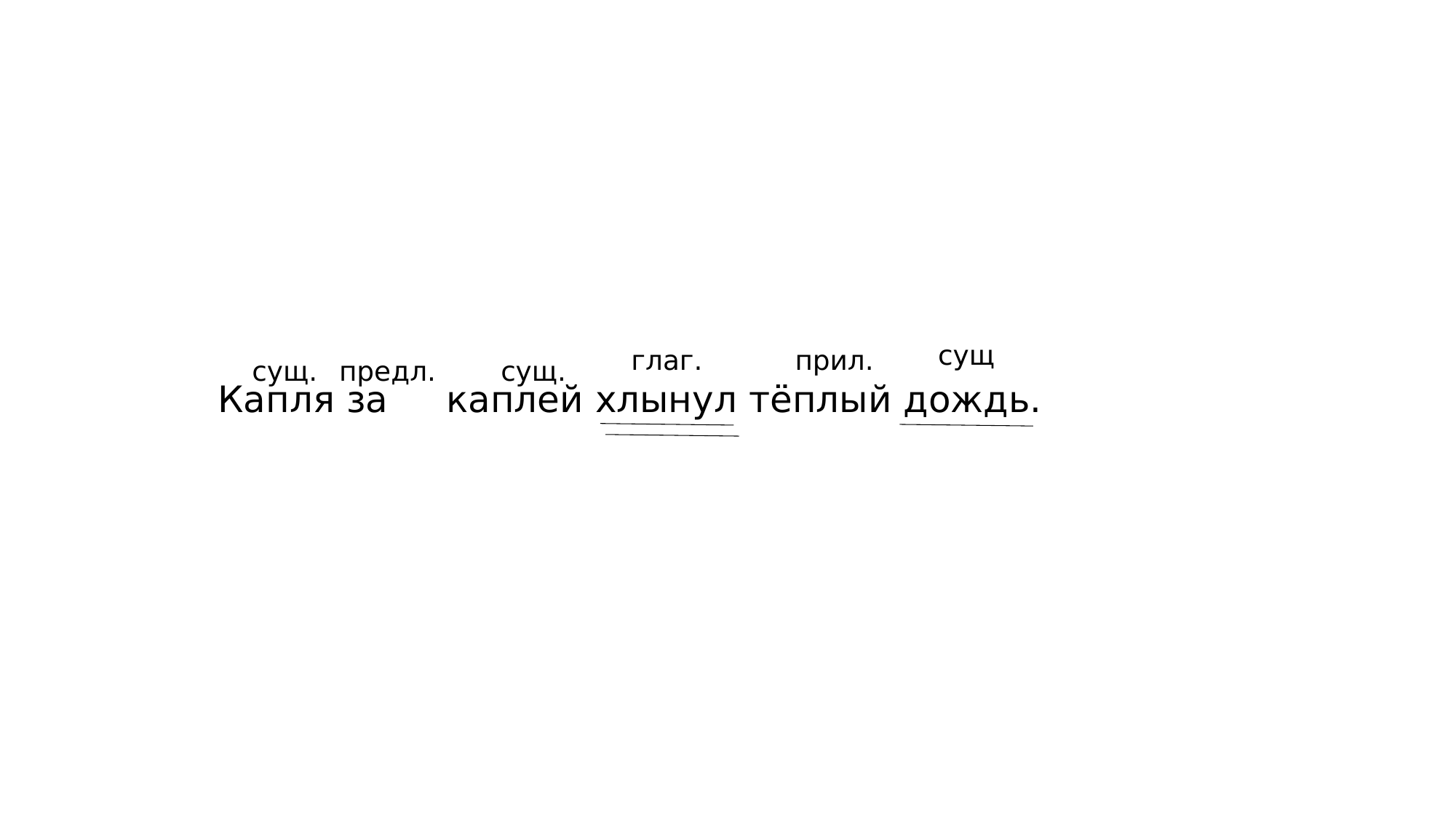

сущ
глаг.
прил.
сущ.
предл.
сущ.
Капля за     каплей хлынул тёплый дождь.